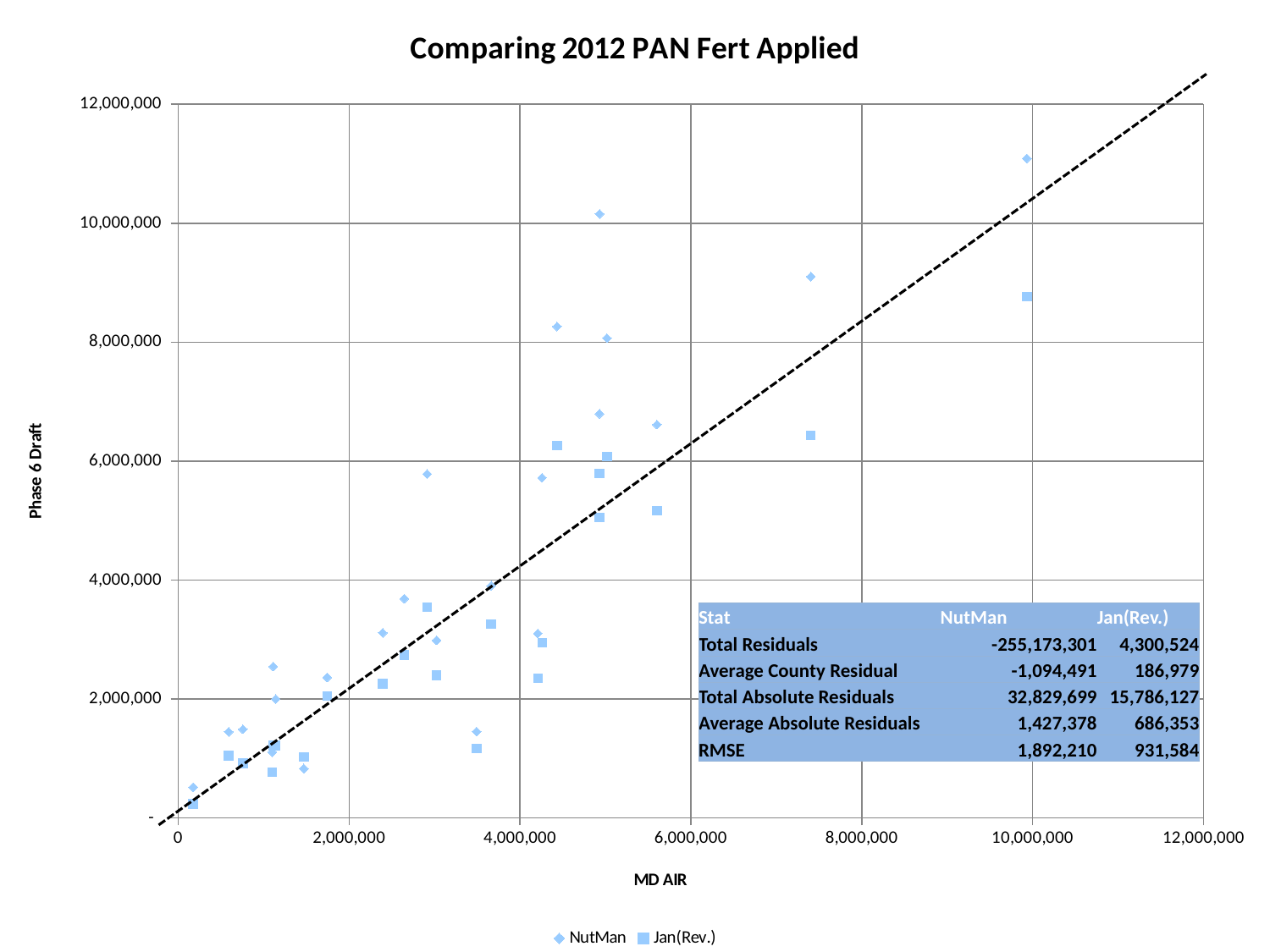

### Chart: Comparing 2012 PAN Fert Applied

| Category | NutMan | Jan(Rev.) |
|---|---|---|
| Stat | NutMan | Jan(Rev.) |
| --- | --- | --- |
| Total Residuals | -255,173,301 | 4,300,524 |
| Average County Residual | -1,094,491 | 186,979 |
| Total Absolute Residuals | 32,829,699 | 15,786,127 |
| Average Absolute Residuals | 1,427,378 | 686,353 |
| RMSE | 1,892,210 | 931,584 |